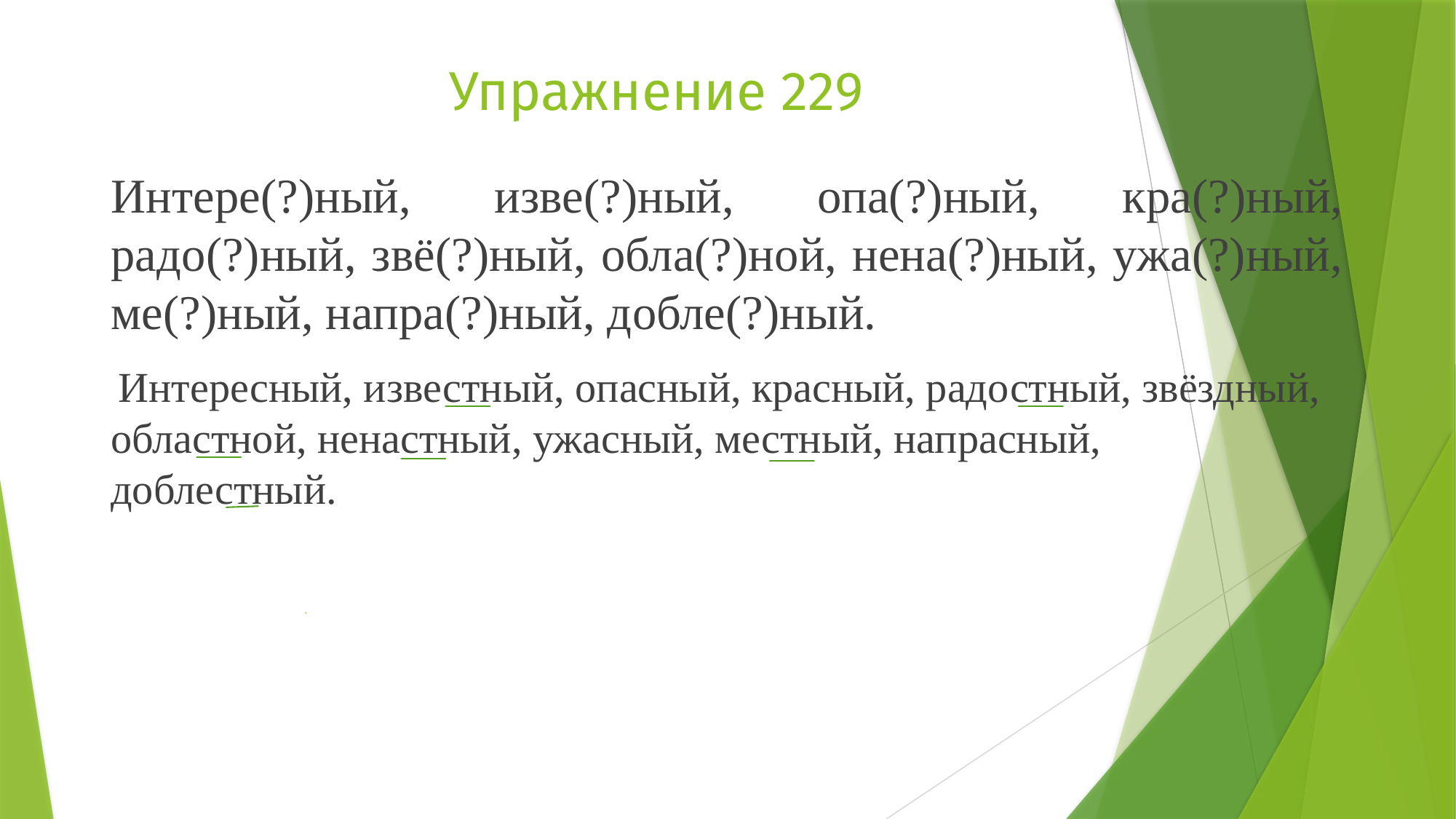

# Упражнение 229
Интере(?)ный, изве(?)ный, опа(?)ный, кра(?)ный, радо(?)ный, звё(?)ный, обла(?)ной, нена(?)ный, ужа(?)ный, ме(?)ный, напра(?)ный, добле(?)ный.
 Интересный, известный, опасный, красный, радостный, звёздный, областной, ненастный, ужасный, местный, напрасный, доблестный.